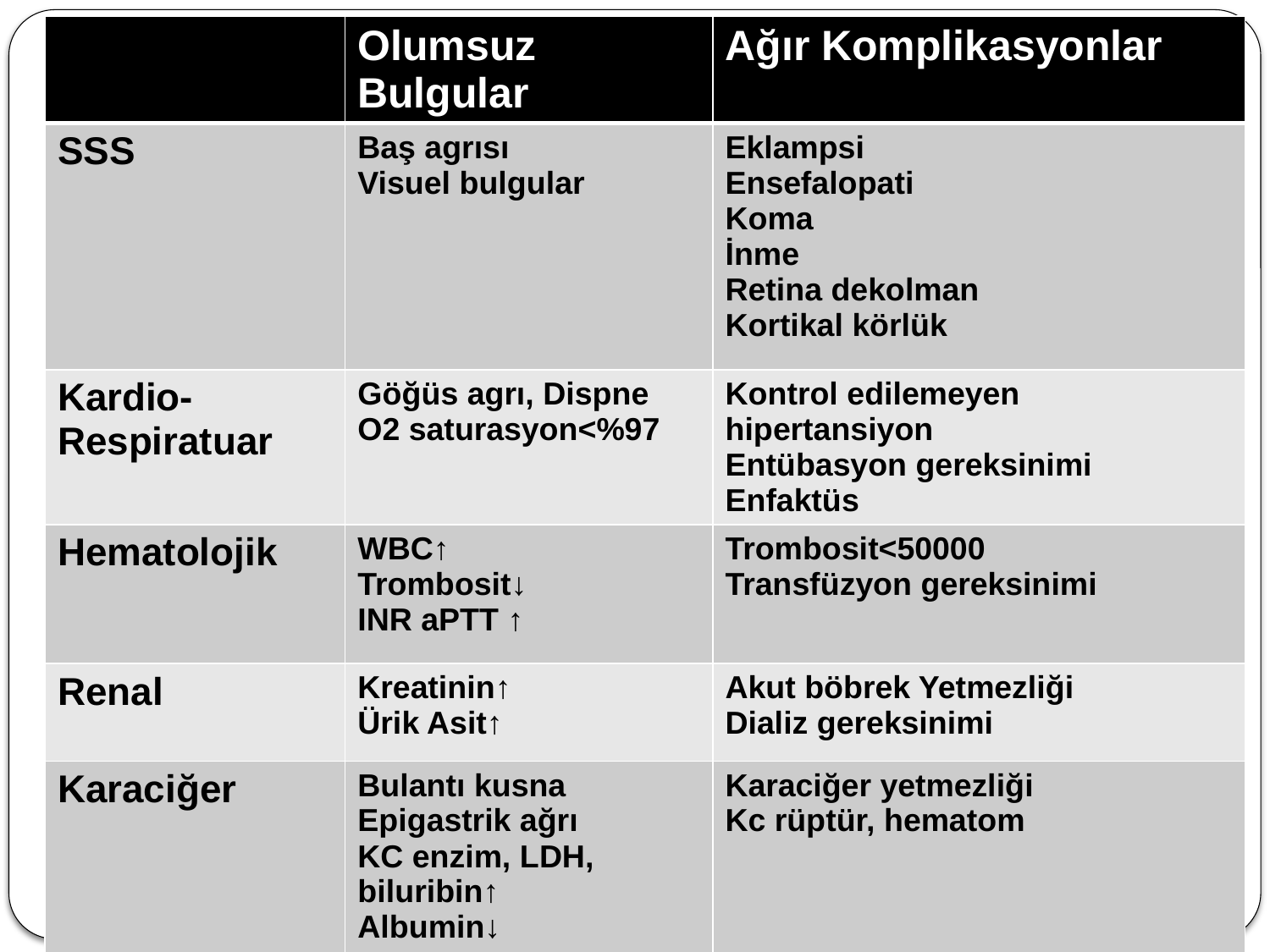

|  | Olumsuz Bulgular | Ağır Komplikasyonlar |
| --- | --- | --- |
| SSS | Baş agrısı Visuel bulgular | Eklampsi Ensefalopati Koma İnme Retina dekolman Kortikal körlük |
| Kardio-Respiratuar | Göğüs agrı, Dispne O2 saturasyon<%97 | Kontrol edilemeyen hipertansiyon Entübasyon gereksinimi Enfaktüs |
| Hematolojik | WBC↑ Trombosit↓ INR aPTT ↑ | Trombosit<50000 Transfüzyon gereksinimi |
| Renal | Kreatinin↑ Ürik Asit↑ | Akut böbrek Yetmezliği Dializ gereksinimi |
| Karaciğer | Bulantı kusna Epigastrik ağrı KC enzim, LDH, biluribin↑ Albumin↓ | Karaciğer yetmezliği Kc rüptür, hematom |